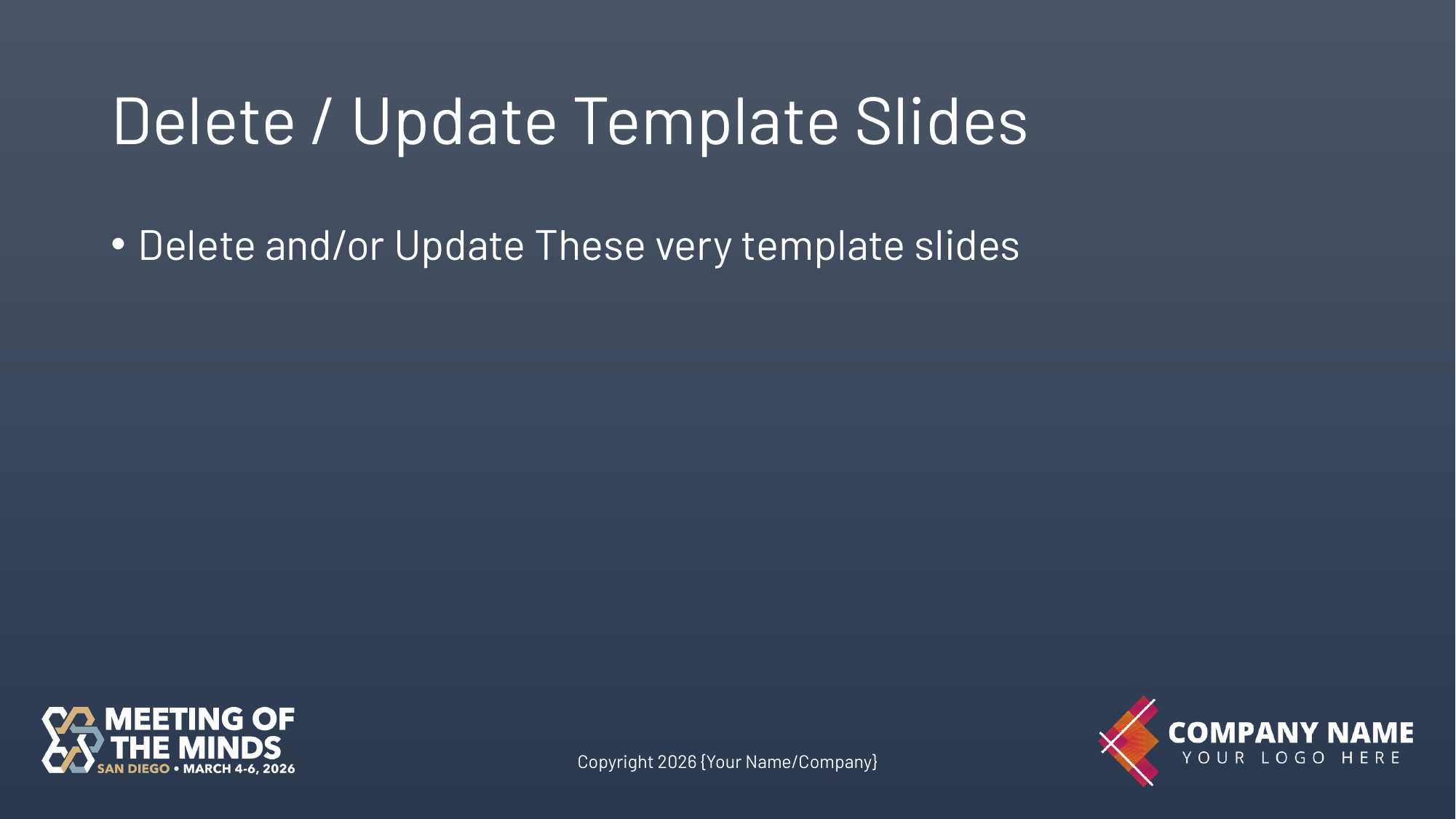

# Delete / Update Template Slides
Delete and/or Update These very template slides
Copyright 2026 {Your Name/Company}